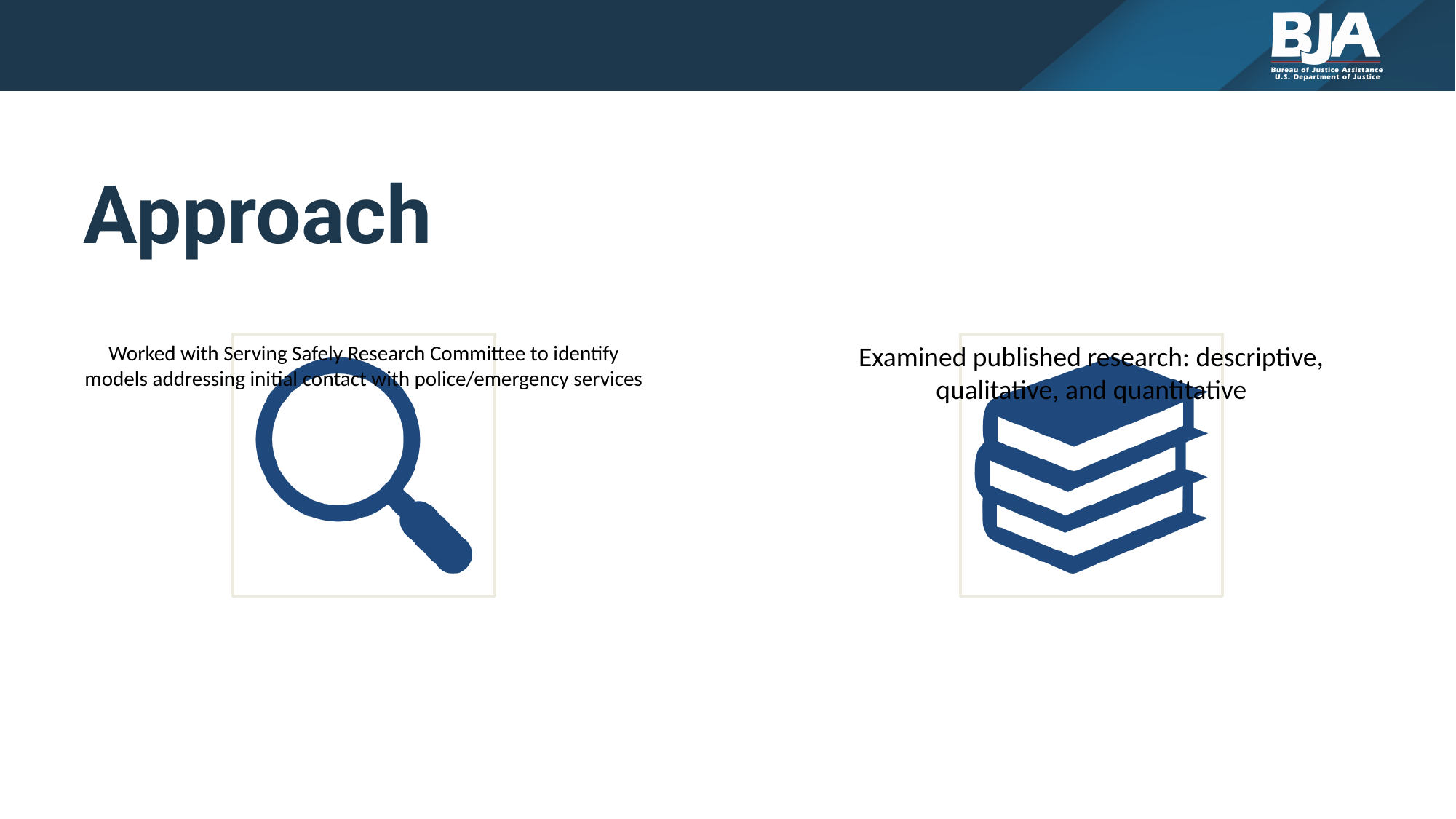

# Approach
Worked with Serving Safely Research Committee to identify models addressing initial contact with police/emergency services
Examined published research: descriptive, qualitative, and quantitative